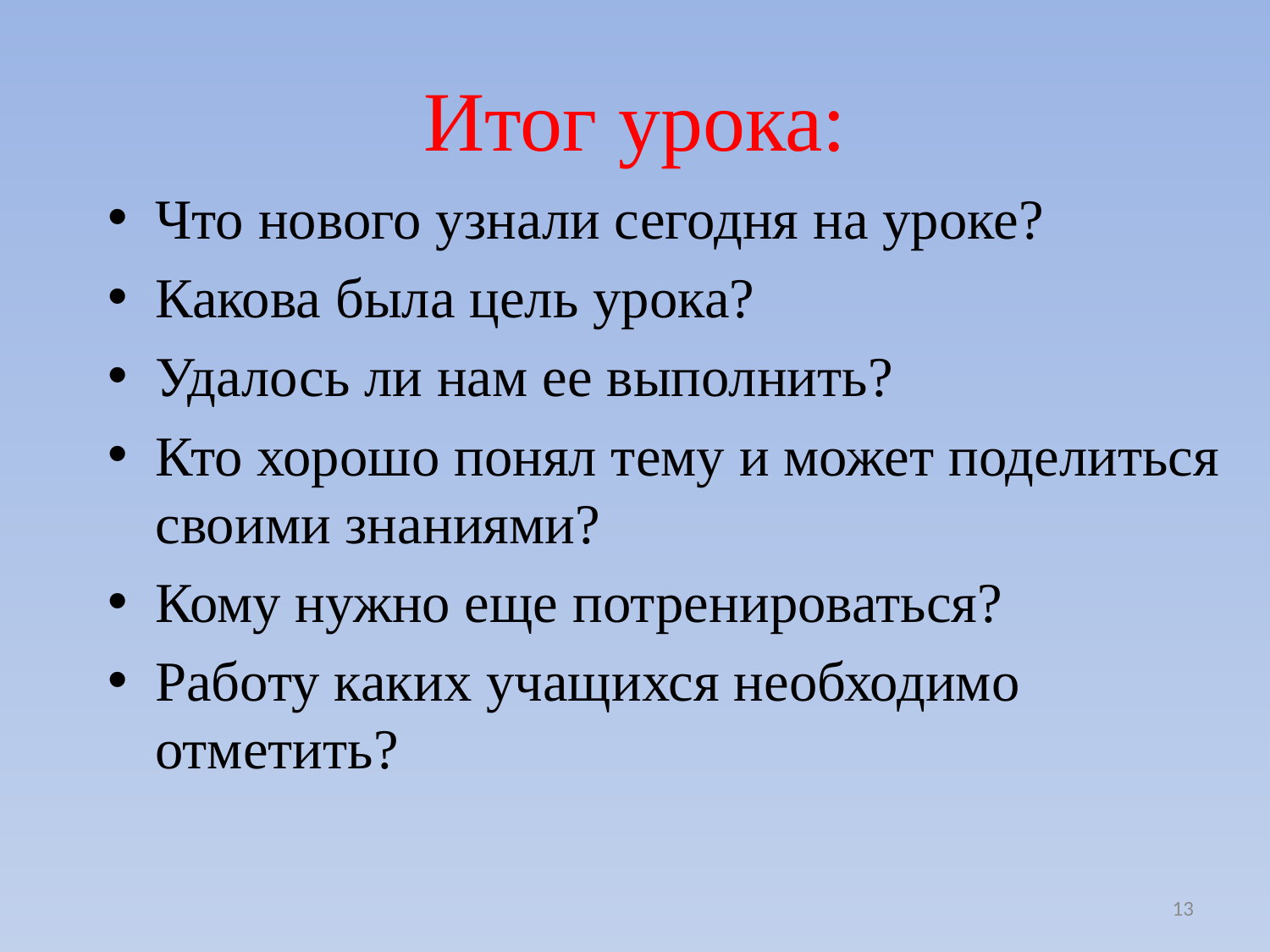

# Итог урока:
Что нового узнали сегодня на уроке?
Какова была цель урока?
Удалось ли нам ее выполнить?
Кто хорошо понял тему и может поделиться своими знаниями?
Кому нужно еще потренироваться?
Работу каких учащихся необходимо отметить?
13